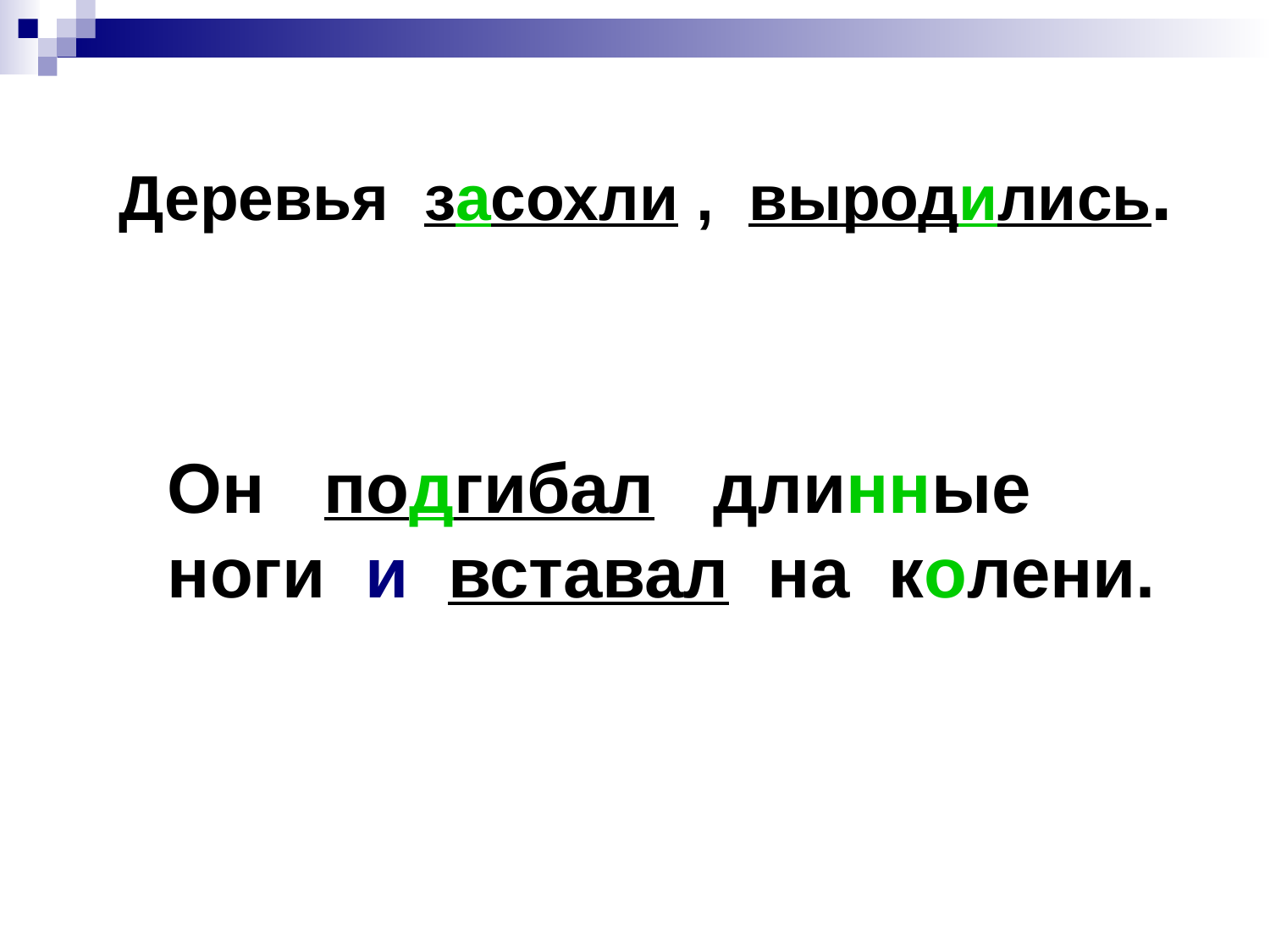

Деревья  засохли ,  выродились.
Он   подгибал   длинные
ноги  и  вставал  на  колени.